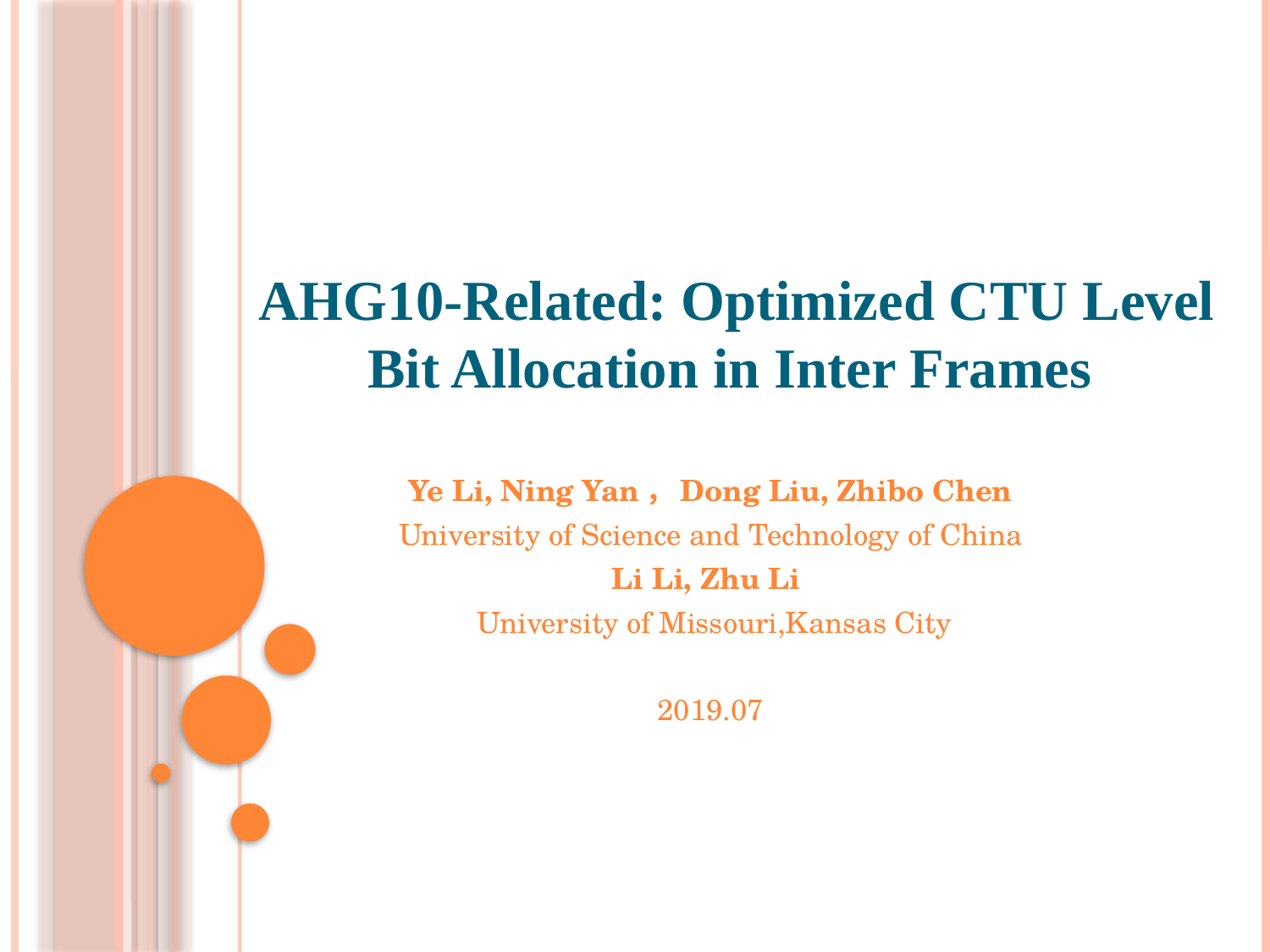

# AHG10-Related: Optimized CTU Level Bit Allocation in Inter Frames
Ye Li, Ning Yan，Dong Liu, Zhibo Chen
University of Science and Technology of China
Li Li, Zhu Li
 University of Missouri,Kansas City

2019.07